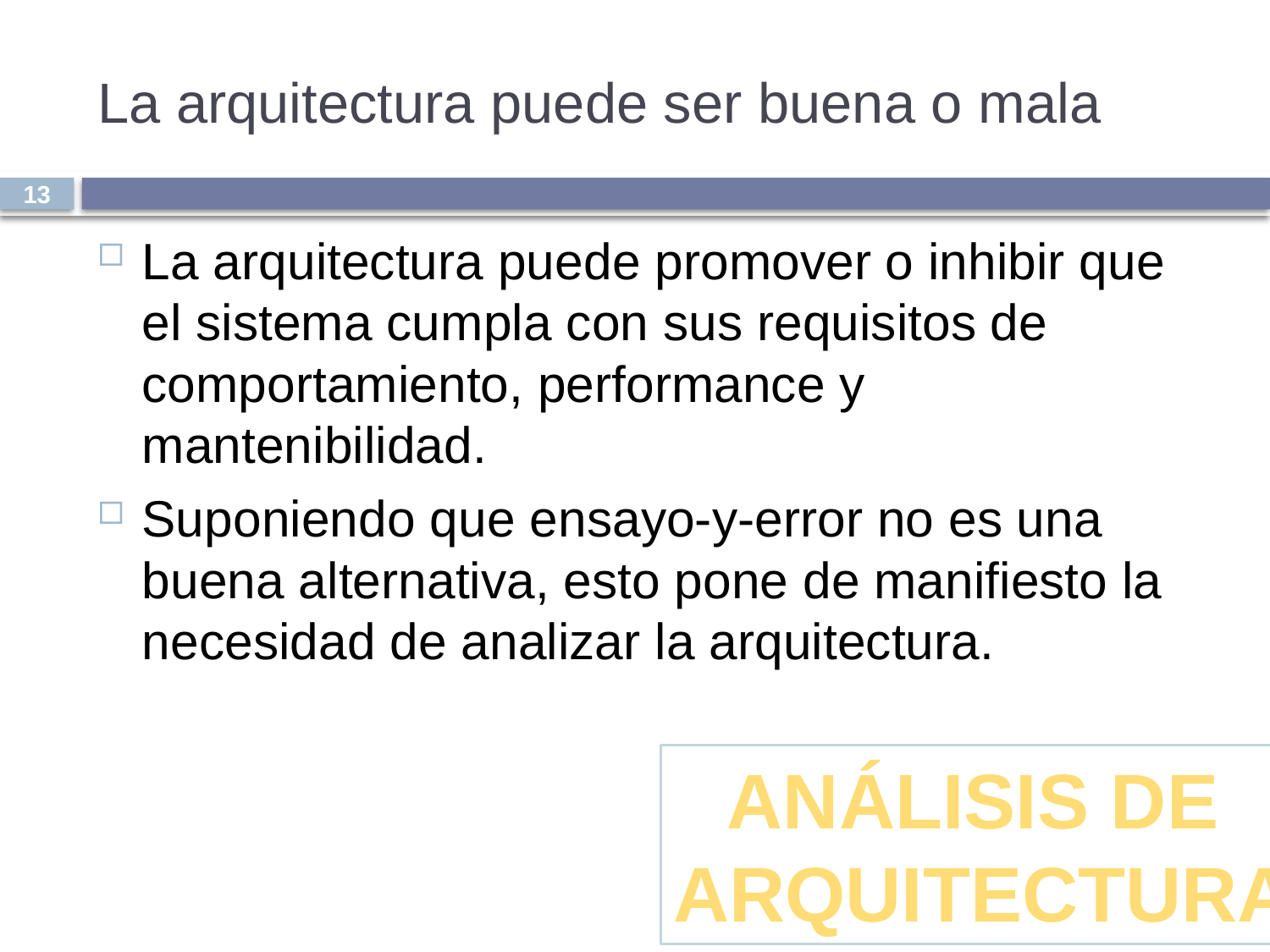

# La arquitectura puede ser buena o mala
13
La arquitectura puede promover o inhibir que el sistema cumpla con sus requisitos de comportamiento, performance y mantenibilidad.
Suponiendo que ensayo-y-error no es una buena alternativa, esto pone de manifiesto la necesidad de analizar la arquitectura.
Análisis de
Arquitectura